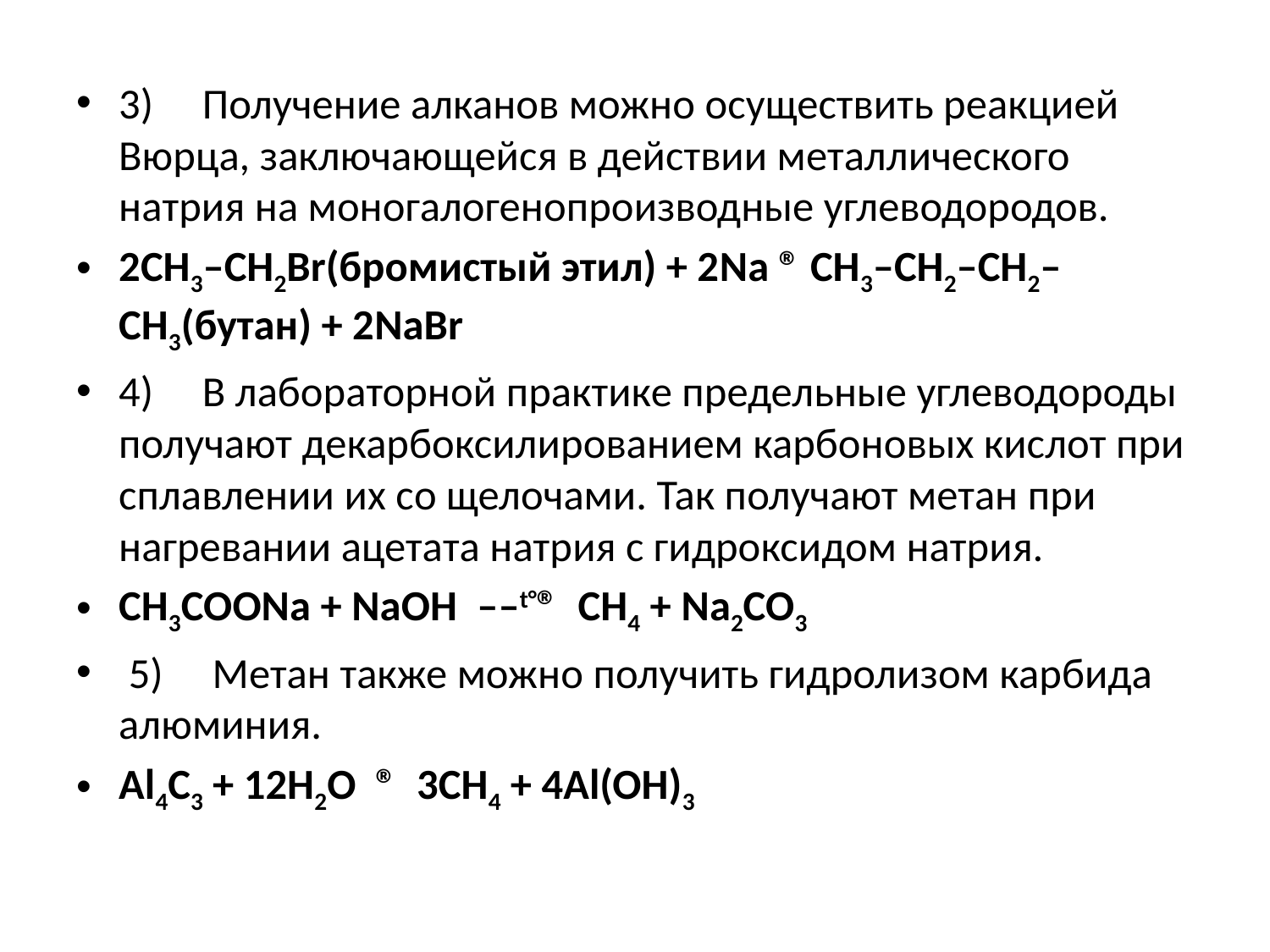

3)     Получение алканов можно осуществить реакцией Вюрца, заключающейся в действии металлического натрия на моногалогенопроизводные углеводородов.
2CH3–CH2Br(бромистый этил) + 2Na ® CH3–CH2–CH2–CH3(бутан) + 2NaBr
4)     В лабораторной практике предельные углеводороды получают декарбоксилированием карбоновых кислот при сплавлении их со щелочами. Так получают метан при нагревании ацетата натрия с гидроксидом натрия.
CH3COONa + NaOH  ––t°®  CH4­ + Na2CO3
 5)     Метан также можно получить гидролизом карбида алюминия.
Al4C3 + 12H2O  ®  3CH4­ + 4Al(OH)3